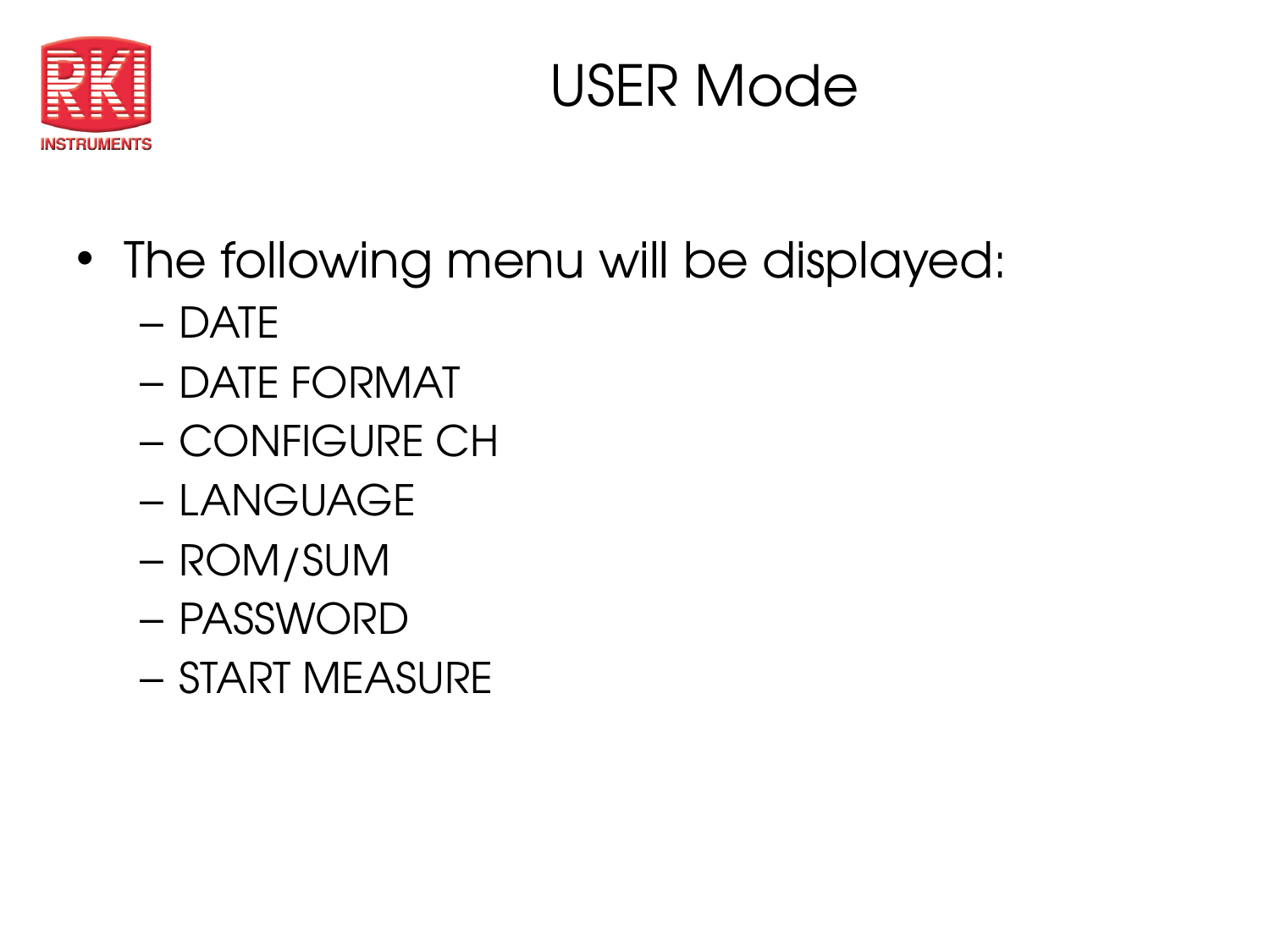

# USER Mode
The following menu will be displayed:
DATE
DATE FORMAT
CONFIGURE CH
LANGUAGE
ROM/SUM
PASSWORD
START MEASURE